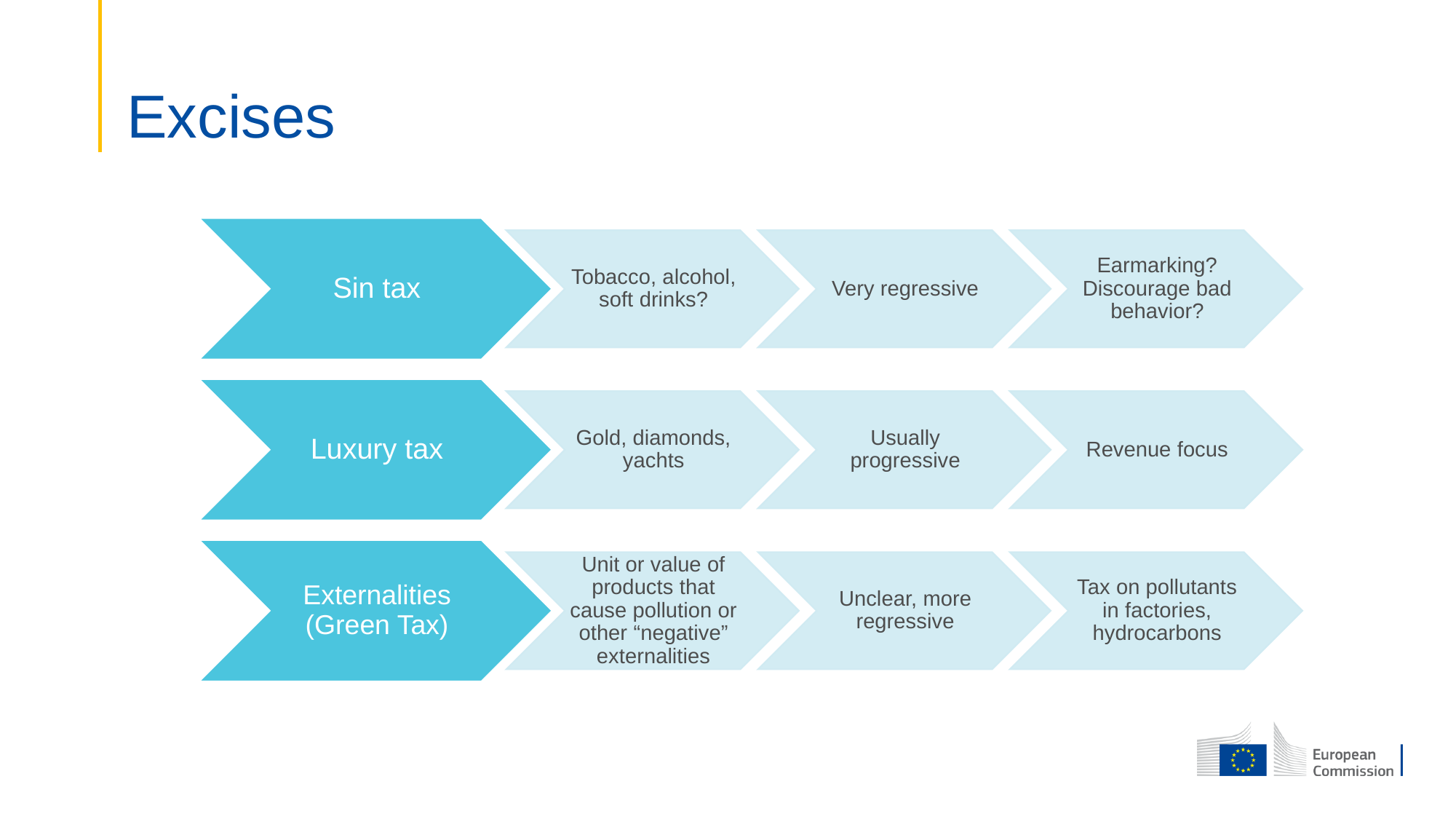

# Excises
Sin tax
Tobacco, alcohol, soft drinks?
Very regressive
Earmarking? Discourage bad behavior?
Luxury tax
Gold, diamonds, yachts
Usually progressive
Revenue focus
Externalities (Green Tax)
Unit or value of products that cause pollution or other “negative” externalities
Unclear, more regressive
Tax on pollutants in factories, hydrocarbons